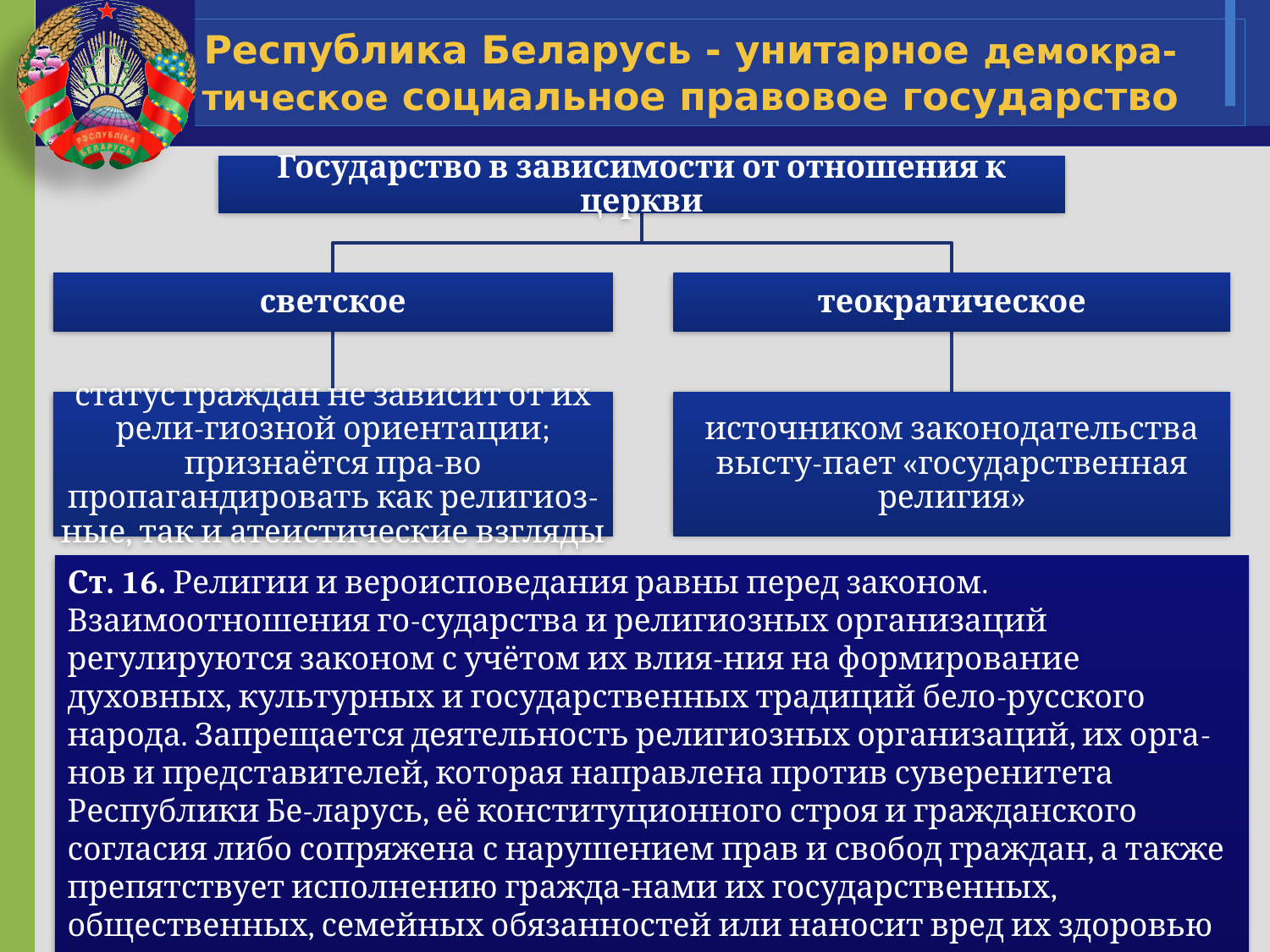

# Республика Беларусь - унитарное демокра-тическое социальное правовое государство
Государство в зависимости от отношения к церкви
светское
статус граждан не зависит от их рели-гиозной ориентации; признаётся пра-во пропагандировать как религиоз-ные, так и атеистические взгляды
теократическое
источником законодательства высту-пает «государственная религия»
Ст. 16. Религии и вероисповедания равны перед законом. Взаимоотношения го-сударства и религиозных организаций регулируются законом с учётом их влия-ния на формирование духовных, культурных и государственных традиций бело-русского народа. Запрещается деятельность религиозных организаций, их орга-нов и представителей, которая направлена против суверенитета Республики Бе-ларусь, её конституционного строя и гражданского согласия либо сопряжена с нарушением прав и свобод граждан, а также препятствует исполнению гражда-нами их государственных, общественных, семейных обязанностей или наносит вред их здоровью и нравственности.